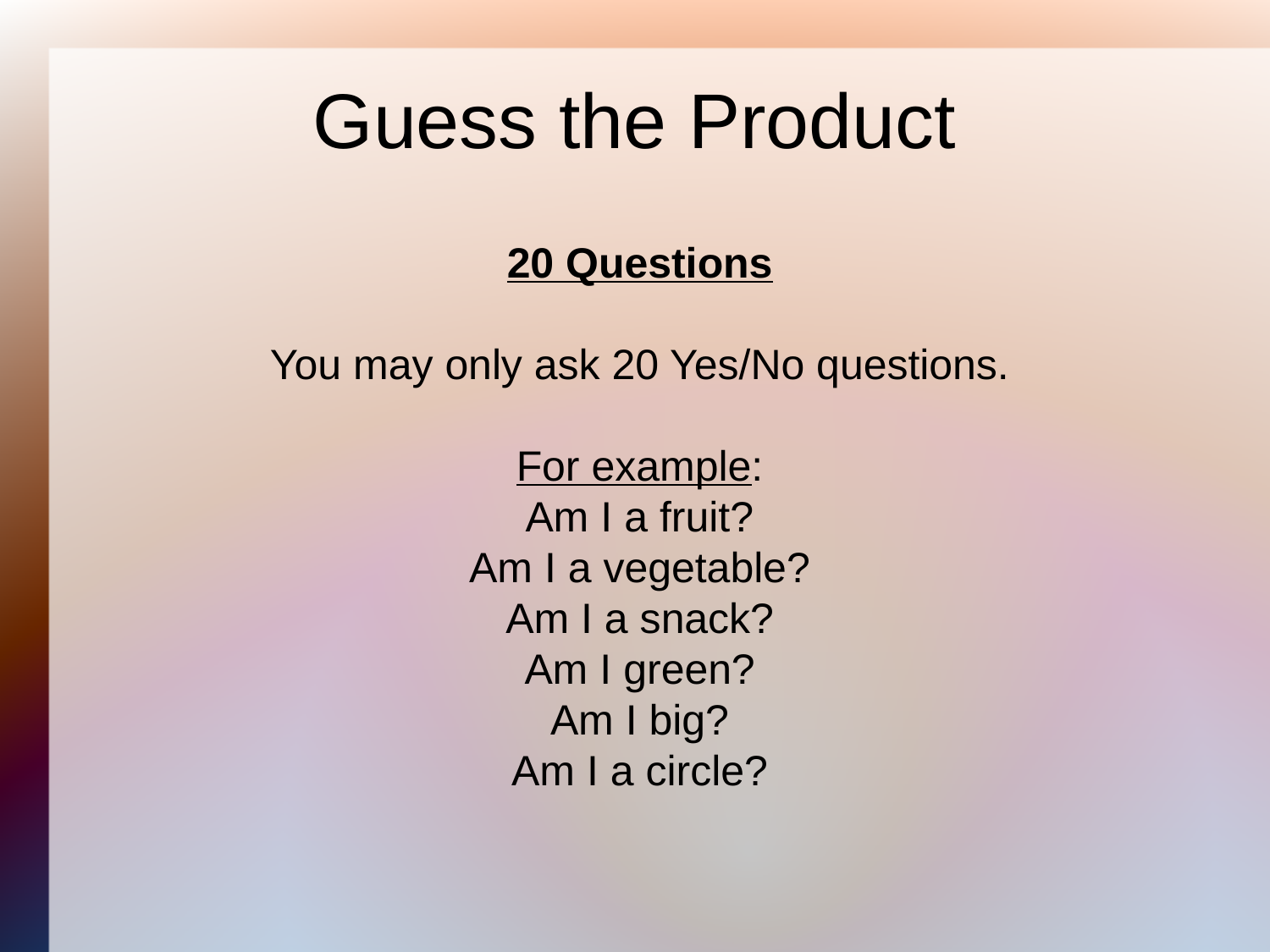

Guess the Product
20 Questions

You may only ask 20 Yes/No questions.

For example:
Am I a fruit?
Am I a vegetable?
Am I a snack?
Am I green?
Am I big?
Am I a circle?